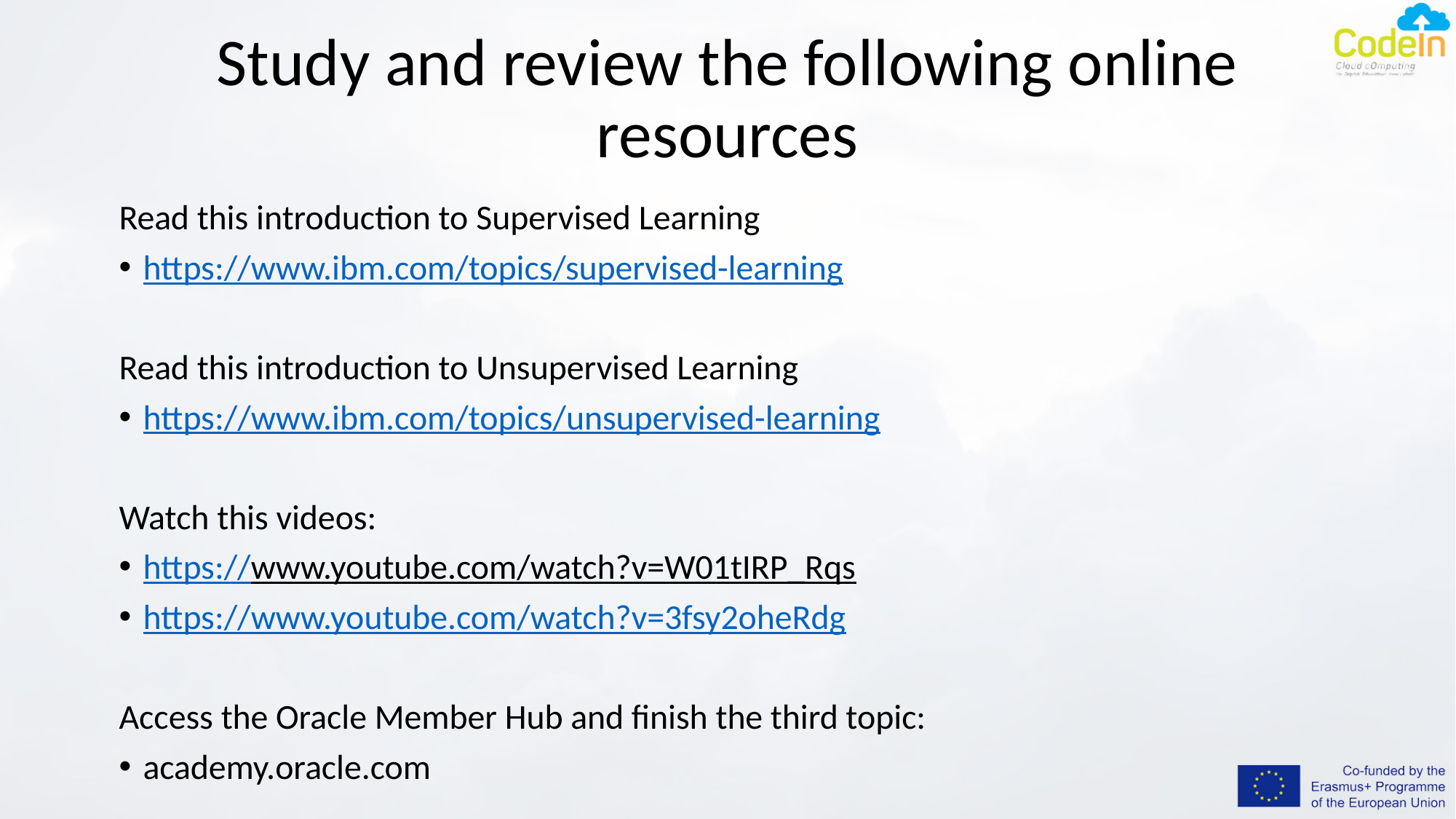

# Study and review the following online resources
Read this introduction to Supervised Learning
https://www.ibm.com/topics/supervised-learning

Read this introduction to Unsupervised Learning
https://www.ibm.com/topics/unsupervised-learning

Watch this videos:
https://www.youtube.com/watch?v=W01tIRP_Rqs
https://www.youtube.com/watch?v=3fsy2oheRdg

Access the Oracle Member Hub and finish the third topic:
academy.oracle.com